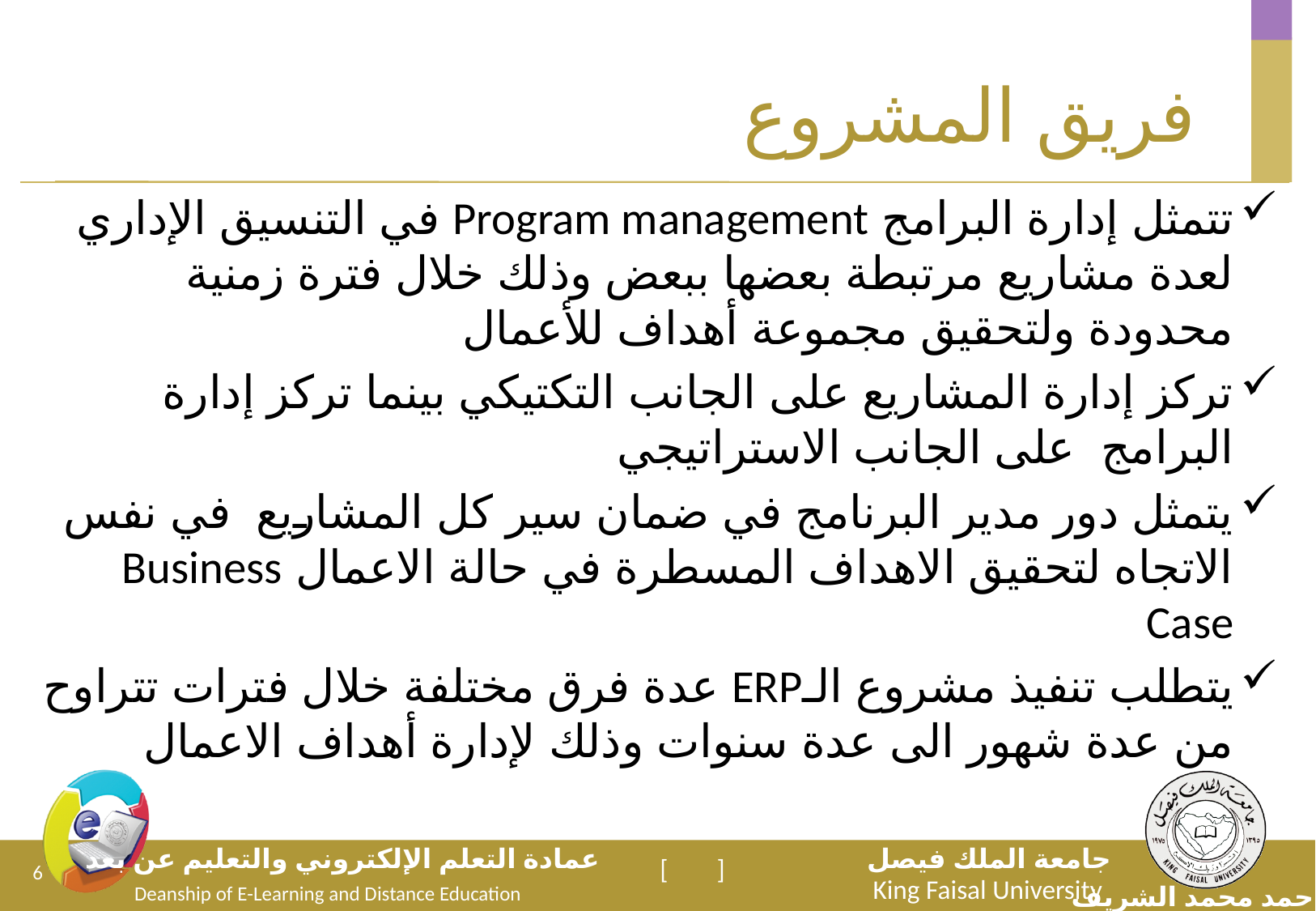

# فريق المشروع
تتمثل إدارة البرامج Program management في التنسيق الإداري لعدة مشاريع مرتبطة بعضها ببعض وذلك خلال فترة زمنية محدودة ولتحقيق مجموعة أهداف للأعمال
تركز إدارة المشاريع على الجانب التكتيكي بينما تركز إدارة البرامج  على الجانب الاستراتيجي
يتمثل دور مدير البرنامج في ضمان سير كل المشاريع  في نفس الاتجاه لتحقيق الاهداف المسطرة في حالة الاعمال Business Case
يتطلب تنفيذ مشروع الـERP عدة فرق مختلفة خلال فترات تتراوح من عدة شهور الى عدة سنوات وذلك لإدارة أهداف الاعمال

6